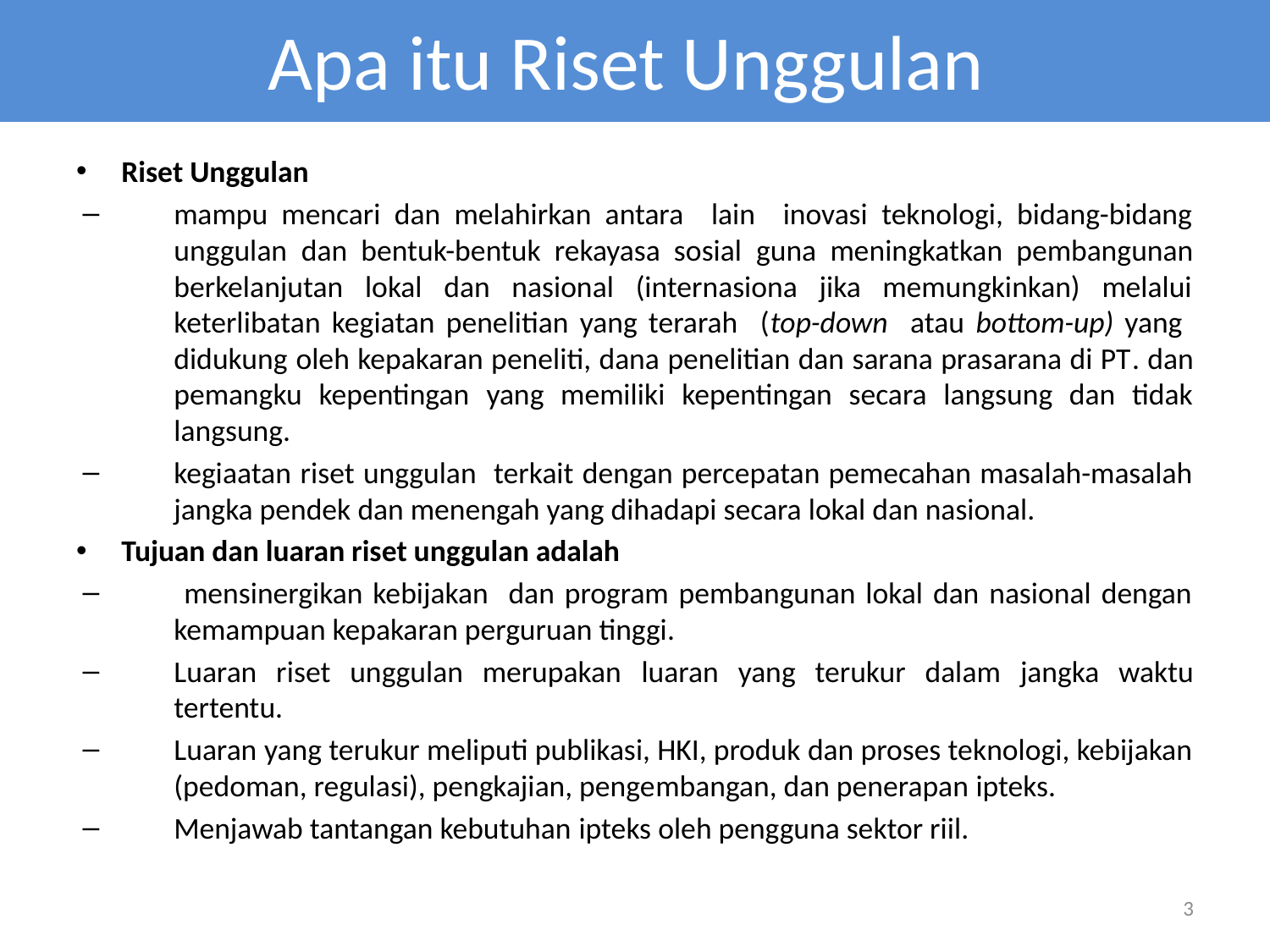

# Apa itu Riset Unggulan
Riset Unggulan
mampu mencari dan melahirkan antara  lain  inovasi teknologi, bidang-bidang unggulan dan bentuk-bentuk rekayasa sosial guna meningkatkan pembangunan berkelanjutan lokal dan nasional (internasiona jika memungkinkan) melalui keterlibatan kegiatan penelitian yang terarah  (top-down  atau bottom-up) yang  didukung oleh kepakaran peneliti, dana penelitian dan sarana prasarana di PT. dan pemangku kepentingan yang memiliki kepentingan secara langsung dan tidak langsung.
kegiaatan riset unggulan  terkait dengan percepatan pemecahan masalah-masalah jangka pendek dan menengah yang dihadapi secara lokal dan nasional.
Tujuan dan luaran riset unggulan adalah
 mensinergikan kebijakan  dan program pembangunan lokal dan nasional dengan kemampuan kepakaran perguruan tinggi.
Luaran riset unggulan merupakan luaran yang terukur dalam jangka waktu tertentu.
Luaran yang terukur meliputi publikasi, HKI, produk dan proses teknologi, kebijakan (pedoman, regulasi), pengkajian, pengembangan, dan penerapan ipteks.
Menjawab tantangan kebutuhan ipteks oleh pengguna sektor riil.

3